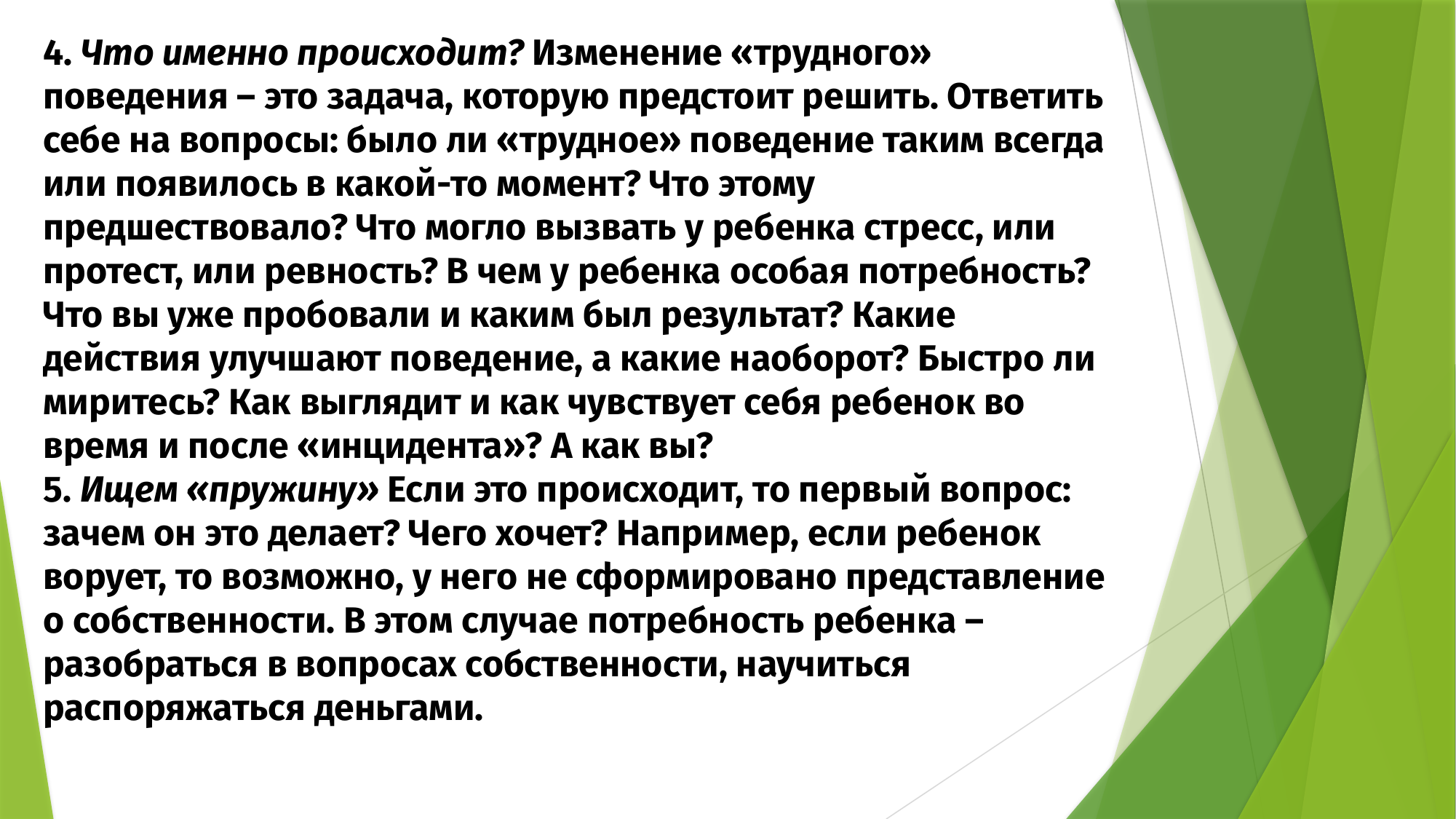

4. Что именно происходит? Изменение «трудного» поведения – это задача, которую предстоит решить. Ответить себе на вопросы: было ли «трудное» поведение таким всегда или появилось в какой-то момент? Что этому предшествовало? Что могло вызвать у ребенка стресс, или протест, или ревность? В чем у ребенка особая потребность? Что вы уже пробовали и каким был результат? Какие действия улучшают поведение, а какие наоборот? Быстро ли миритесь? Как выглядит и как чувствует себя ребенок во время и после «инцидента»? А как вы?
5. Ищем «пружину» Если это происходит, то первый вопрос: зачем он это делает? Чего хочет? Например, если ребенок ворует, то возможно, у него не сформировано представление о собственности. В этом случае потребность ребенка – разобраться в вопросах собственности, научиться распоряжаться деньгами.